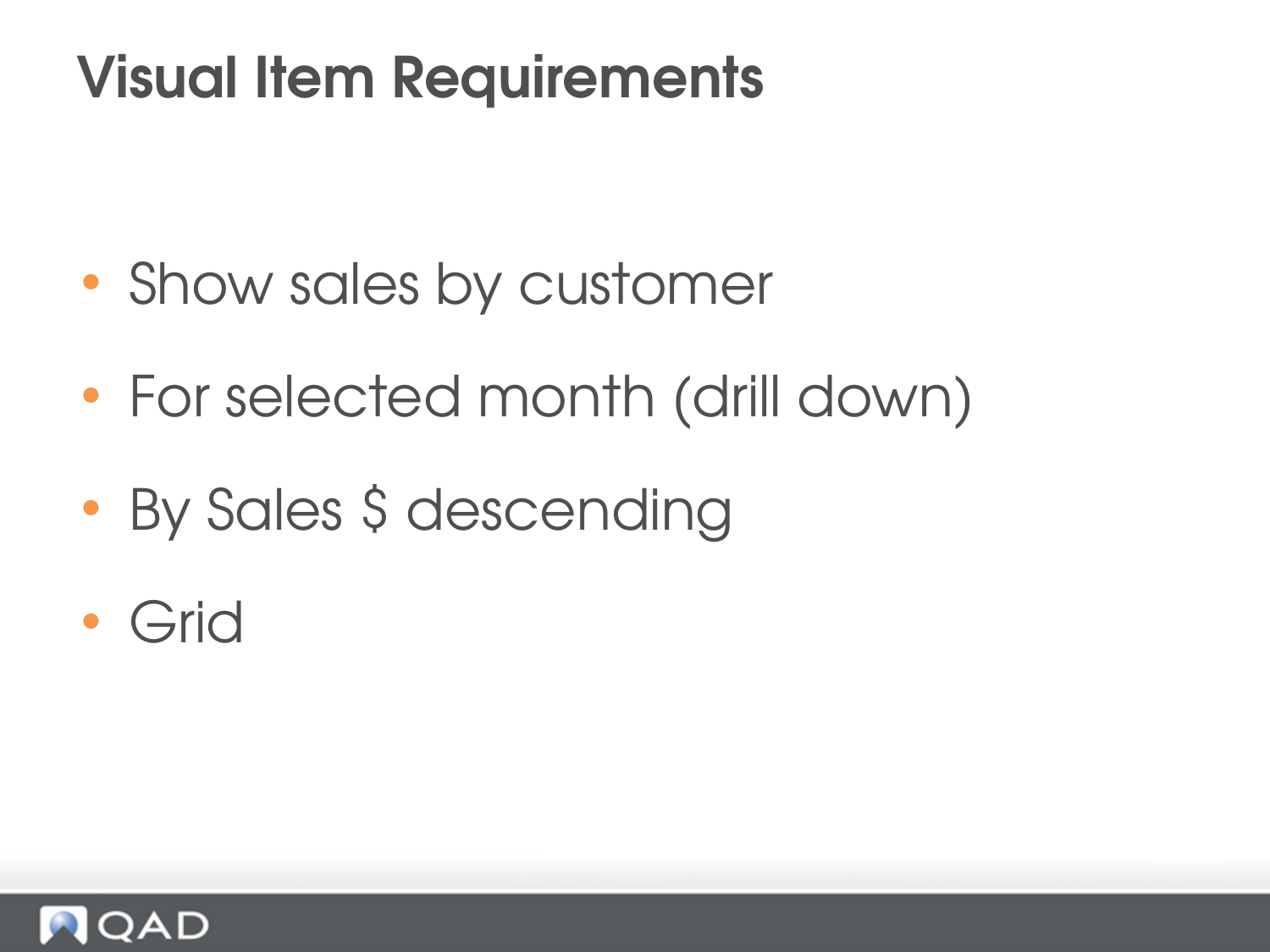

# Visual Item Requirements
Show sales by customer
For selected month (drill down)
By Sales $ descending
Grid